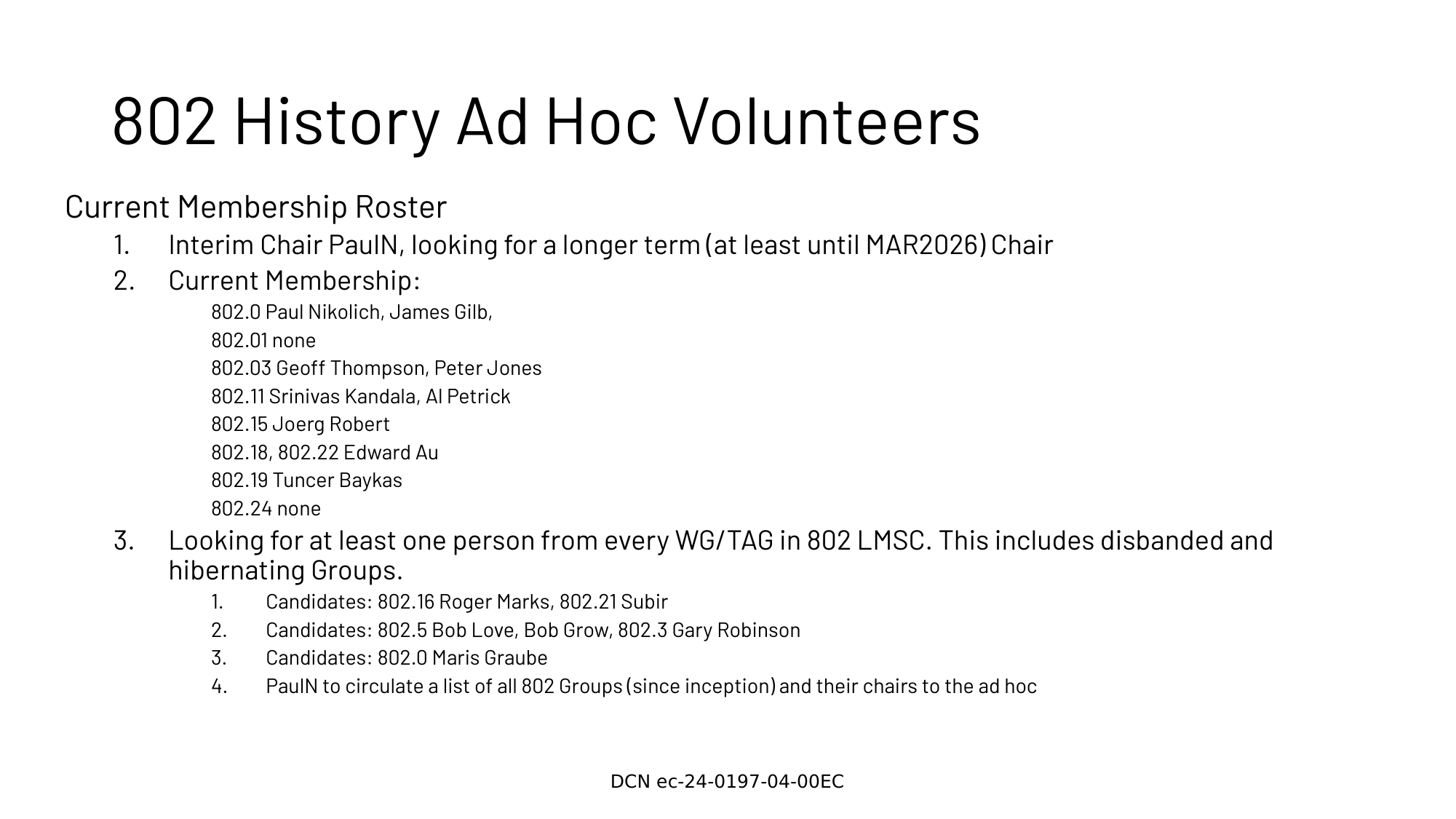

# 802 History Ad Hoc Volunteers
Current Membership Roster
Interim Chair PaulN, looking for a longer term (at least until MAR2026) Chair
Current Membership:
802.0 Paul Nikolich, James Gilb,
802.01 none
802.03 Geoff Thompson, Peter Jones
802.11 Srinivas Kandala, Al Petrick
802.15 Joerg Robert
802.18, 802.22 Edward Au
802.19 Tuncer Baykas
802.24 none
Looking for at least one person from every WG/TAG in 802 LMSC. This includes disbanded and hibernating Groups.
Candidates: 802.16 Roger Marks, 802.21 Subir
Candidates: 802.5 Bob Love, Bob Grow, 802.3 Gary Robinson
Candidates: 802.0 Maris Graube
PaulN to circulate a list of all 802 Groups (since inception) and their chairs to the ad hoc

DCN ec-24-0197-04-00EC